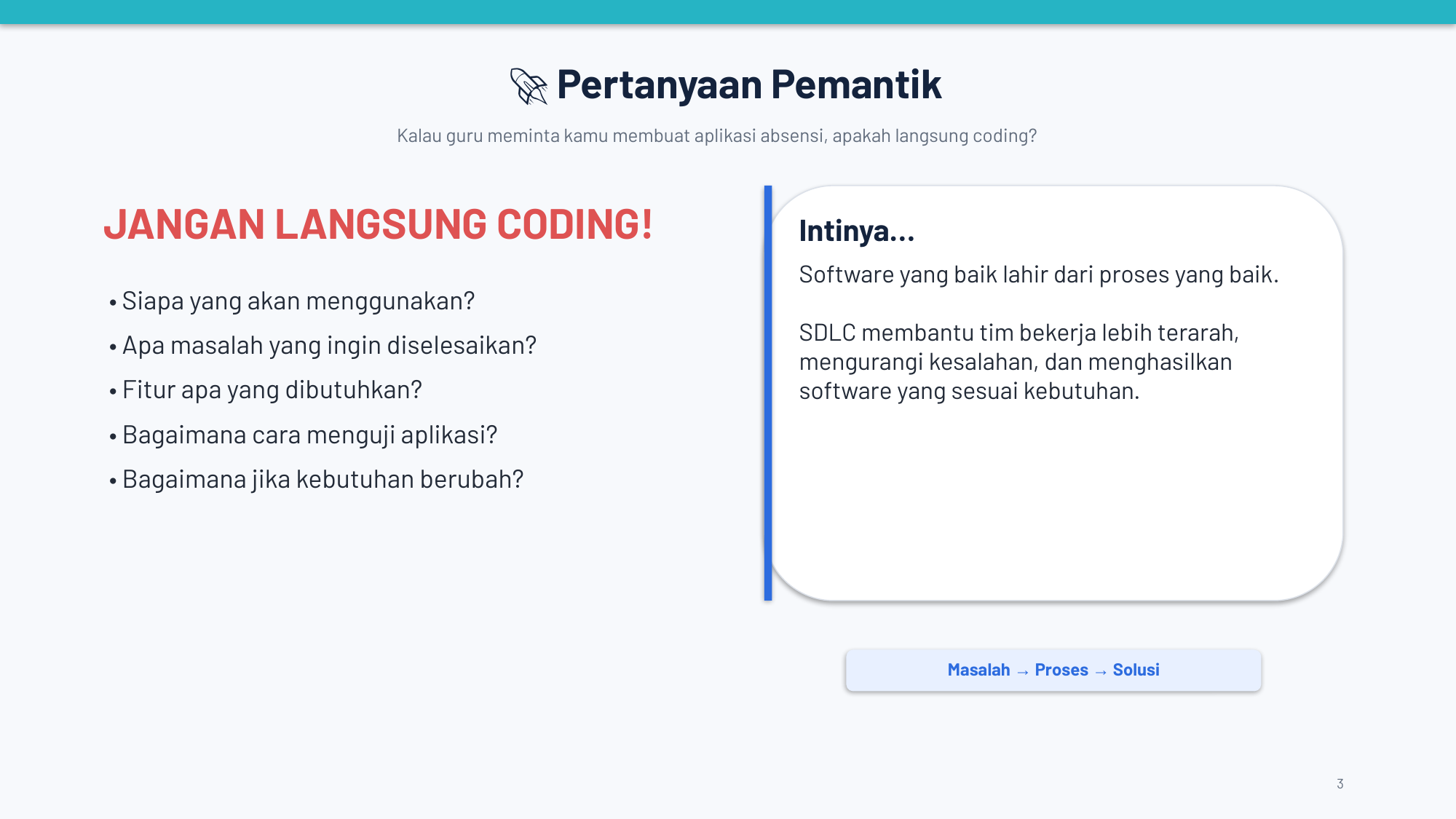

🚀 Pertanyaan Pemantik
Kalau guru meminta kamu membuat aplikasi absensi, apakah langsung coding?

JANGAN LANGSUNG CODING!
Intinya…
Software yang baik lahir dari proses yang baik.
SDLC membantu tim bekerja lebih terarah, mengurangi kesalahan, dan menghasilkan software yang sesuai kebutuhan.
• Siapa yang akan menggunakan?
• Apa masalah yang ingin diselesaikan?
• Fitur apa yang dibutuhkan?
• Bagaimana cara menguji aplikasi?
• Bagaimana jika kebutuhan berubah?

Masalah → Proses → Solusi
3